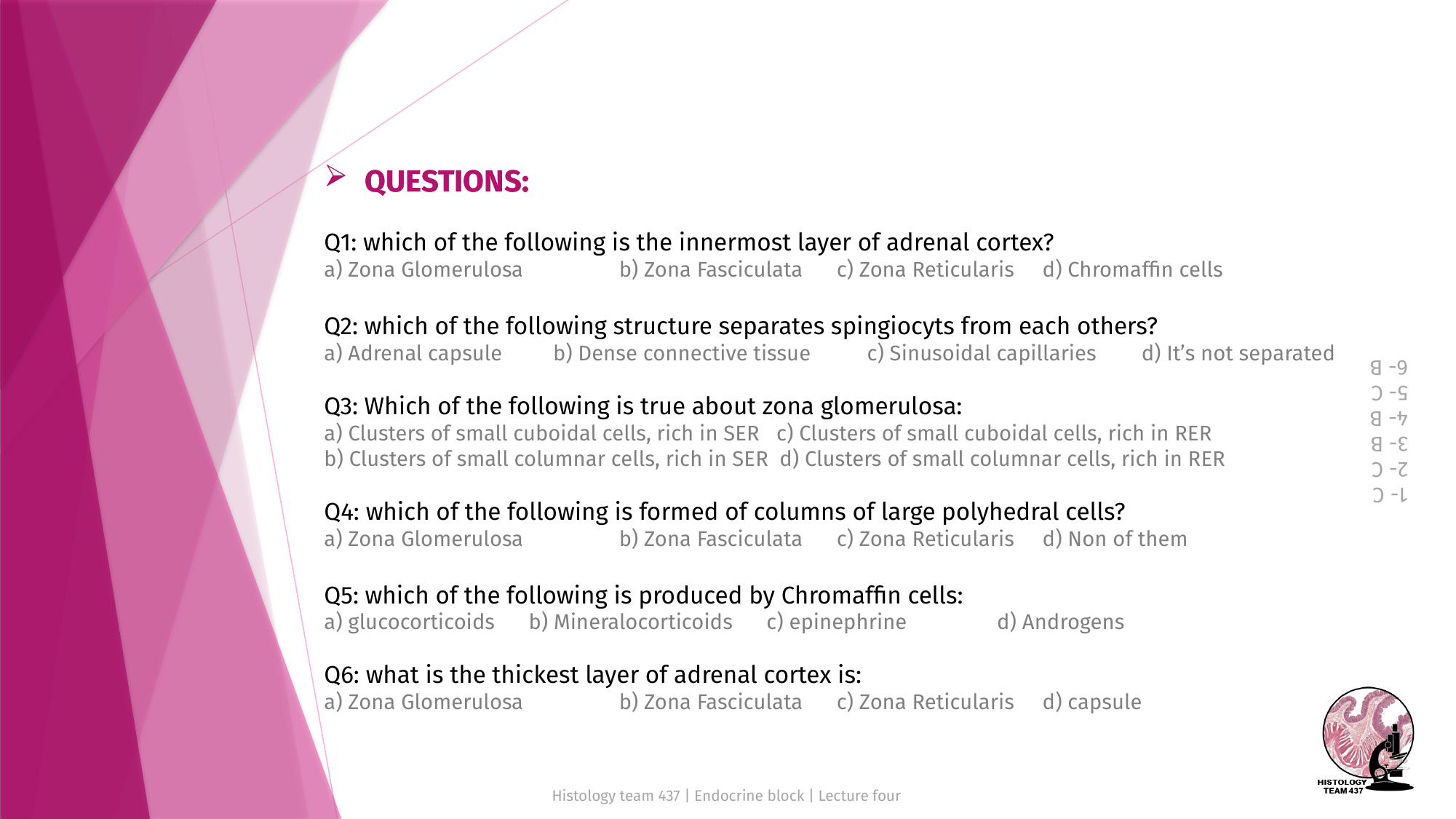

QUESTIONS:

Q1: which of the following is the innermost layer of adrenal cortex?
a) Zona Glomerulosa                 b) Zona Fasciculata      c) Zona Reticularis     d) Chromaffin cells

Q2: which of the following structure separates spingiocyts from each others?
a) Adrenal capsule         b) Dense connective tissue          c) Sinusoidal capillaries        d) It’s not separated

Q3: Which of the following is true about zona glomerulosa:
a) Clusters of small cuboidal cells, rich in SER   c) Clusters of small cuboidal cells, rich in RER
b) Clusters of small columnar cells, rich in SER  d) Clusters of small columnar cells, rich in RER

Q4: which of the following is formed of columns of large polyhedral cells?
a) Zona Glomerulosa                 b) Zona Fasciculata      c) Zona Reticularis     d) Non of them

Q5: which of the following is produced by Chromaffin cells:
a) glucocorticoids      b) Mineralocorticoids      c) epinephrine                d) Androgens

Q6: what is the thickest layer of adrenal cortex is:
a) Zona Glomerulosa                 b) Zona Fasciculata      c) Zona Reticularis     d) capsule

1- C
2- C
3- B
4- B
5- C
6- B